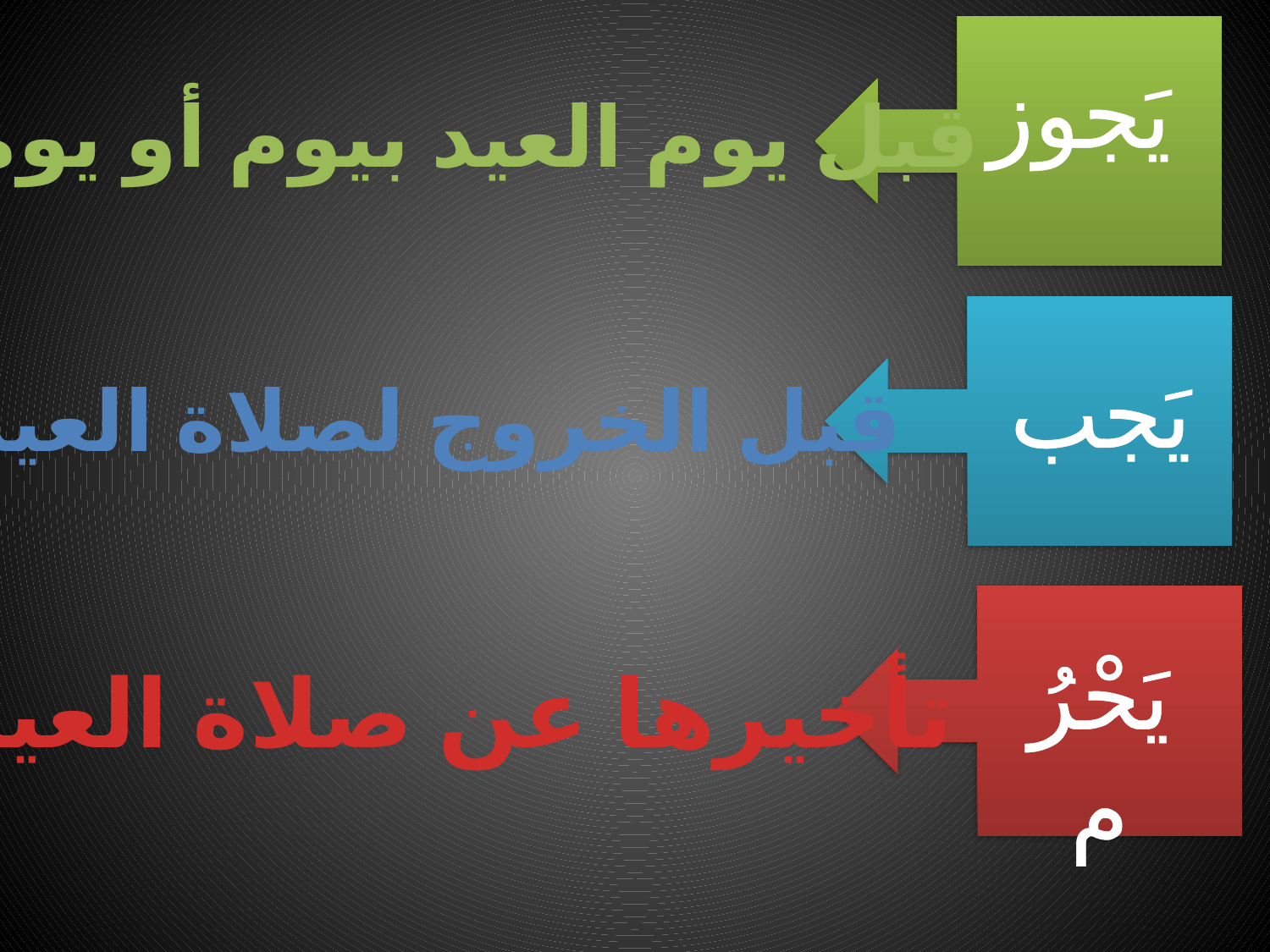

يَجوز
قبل يوم العيد بيوم أو يومين

يَجب
قبل الخروج لصلاة العيد

يَحْرُم
تأخيرها عن صلاة العيد